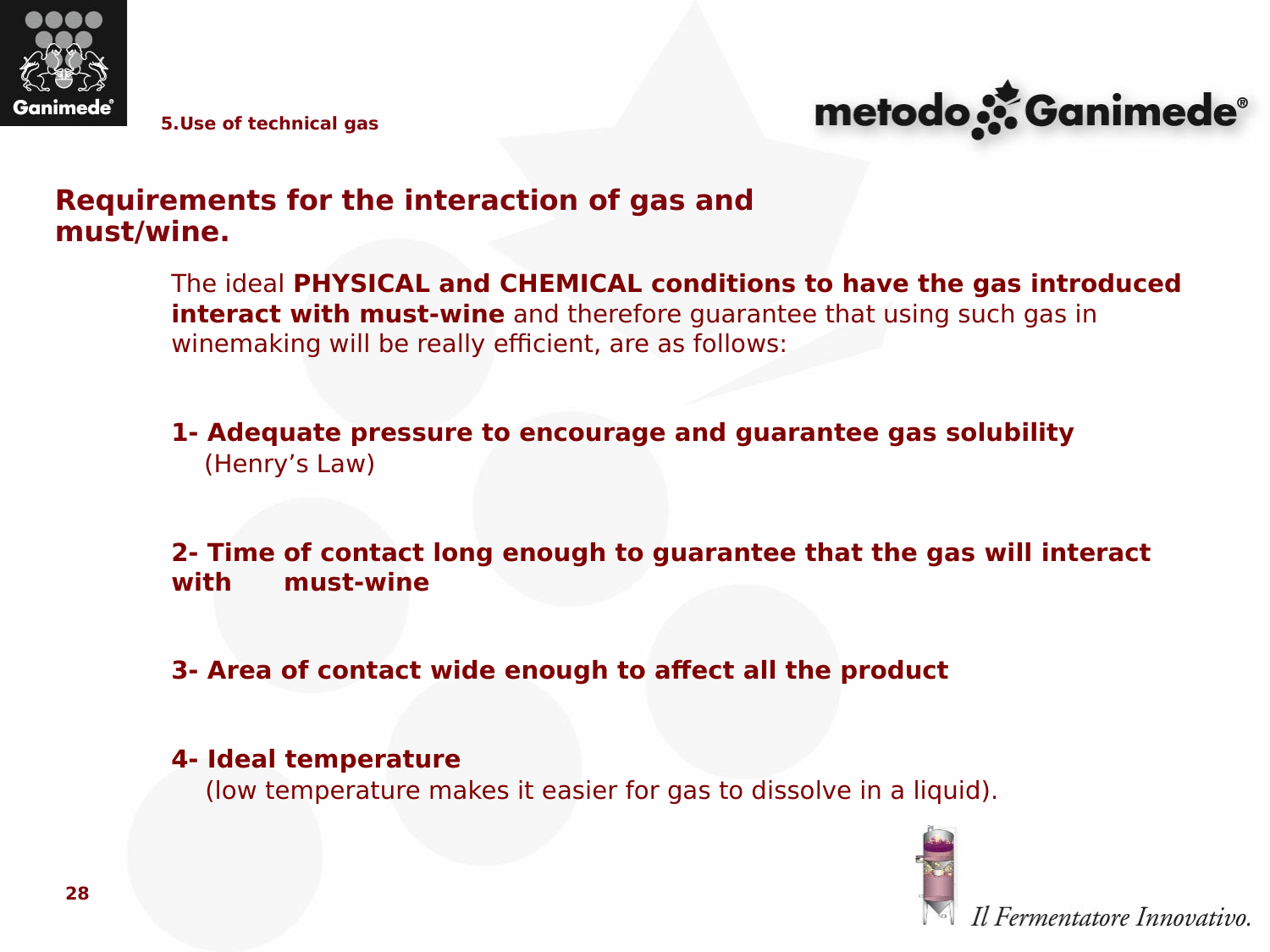

5.Use of technical gas
Requirements for the interaction of gas and must/wine.
The ideal PHYSICAL and CHEMICAL conditions to have the gas introduced interact with must-wine and therefore guarantee that using such gas in winemaking will be really efficient, are as follows:

1- Adequate pressure to encourage and guarantee gas solubility
    (Henry’s Law)

2- Time of contact long enough to guarantee that the gas will interact with      must-wine

3- Area of contact wide enough to affect all the product

4- Ideal temperature
    (low temperature makes it easier for gas to dissolve in a liquid).
28